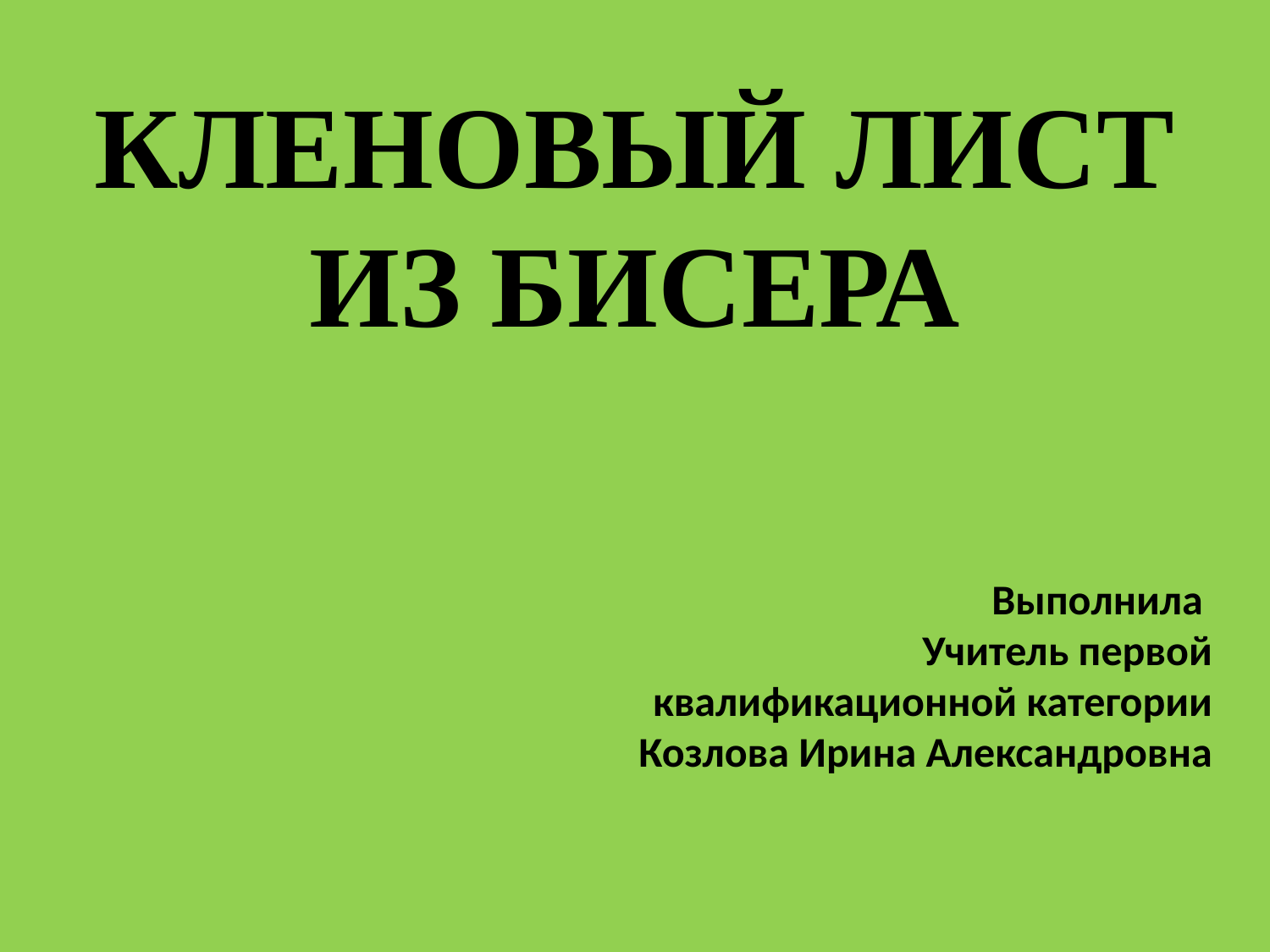

# КЛЕНОВЫЙ ЛИСТ ИЗ БИСЕРА
Выполнила
Учитель первой квалификационной категории
Козлова Ирина Александровна